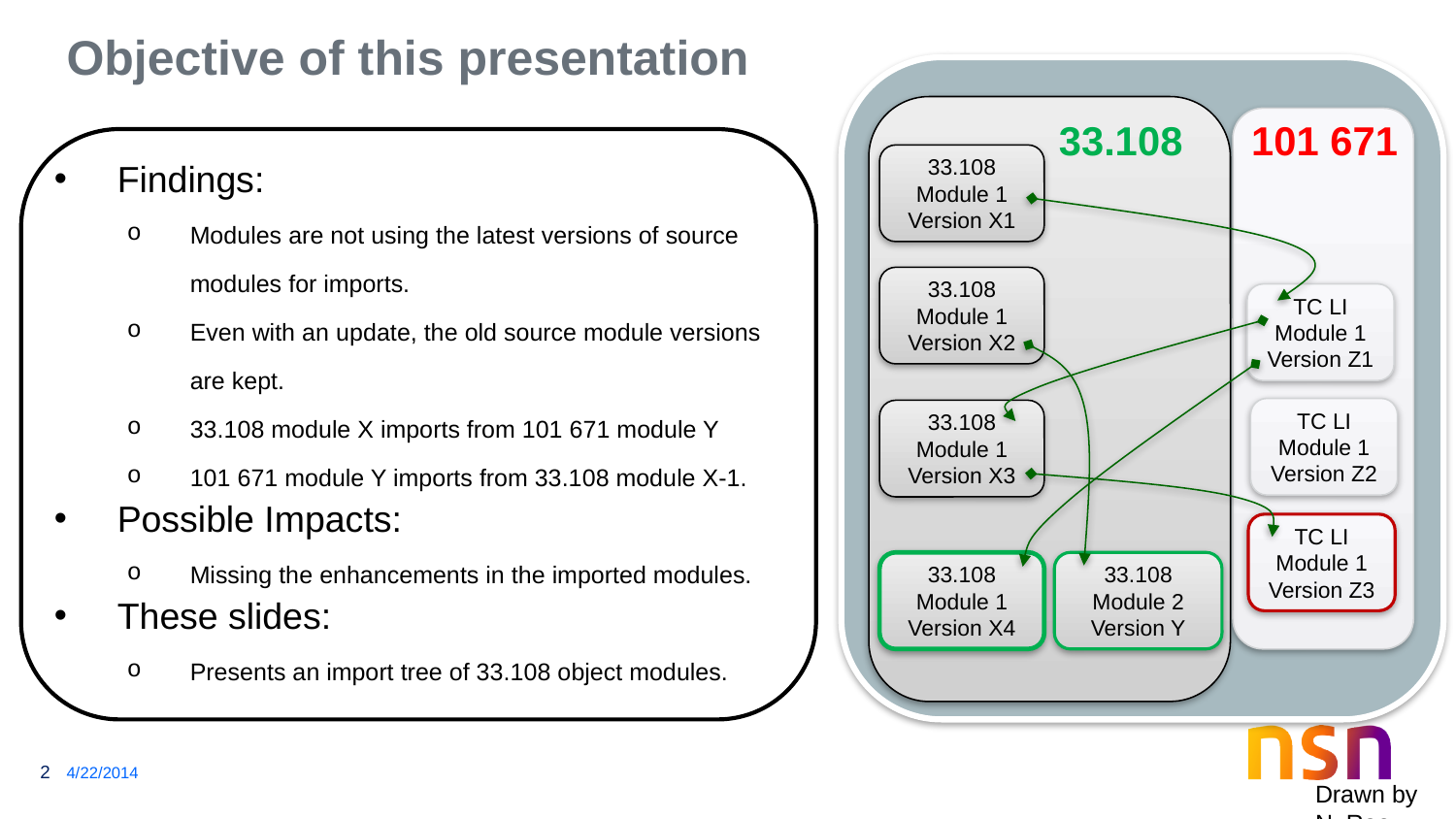

# Objective of this presentation

33.108

101 671

Findings:
Modules are not using the latest versions of source modules for imports.
Even with an update, the old source module versions are kept.
33.108 module X imports from 101 671 module Y
101 671 module Y imports from 33.108 module X-1.
Possible Impacts:
Missing the enhancements in the imported modules.
These slides:
Presents an import tree of 33.108 object modules.
33.108
 Module 1
Version X1

33.108
 Module 1
Version X2
TC LI Module 1 Version Z1

TC LI Module 1 Version Z2
33.108
 Module 1
Version X3

TC LI Module 1 Version Z3
33.108 Module 1 Version X4
33.108 Module 2 Version Y
4/22/2014
Drawn by N. Rao